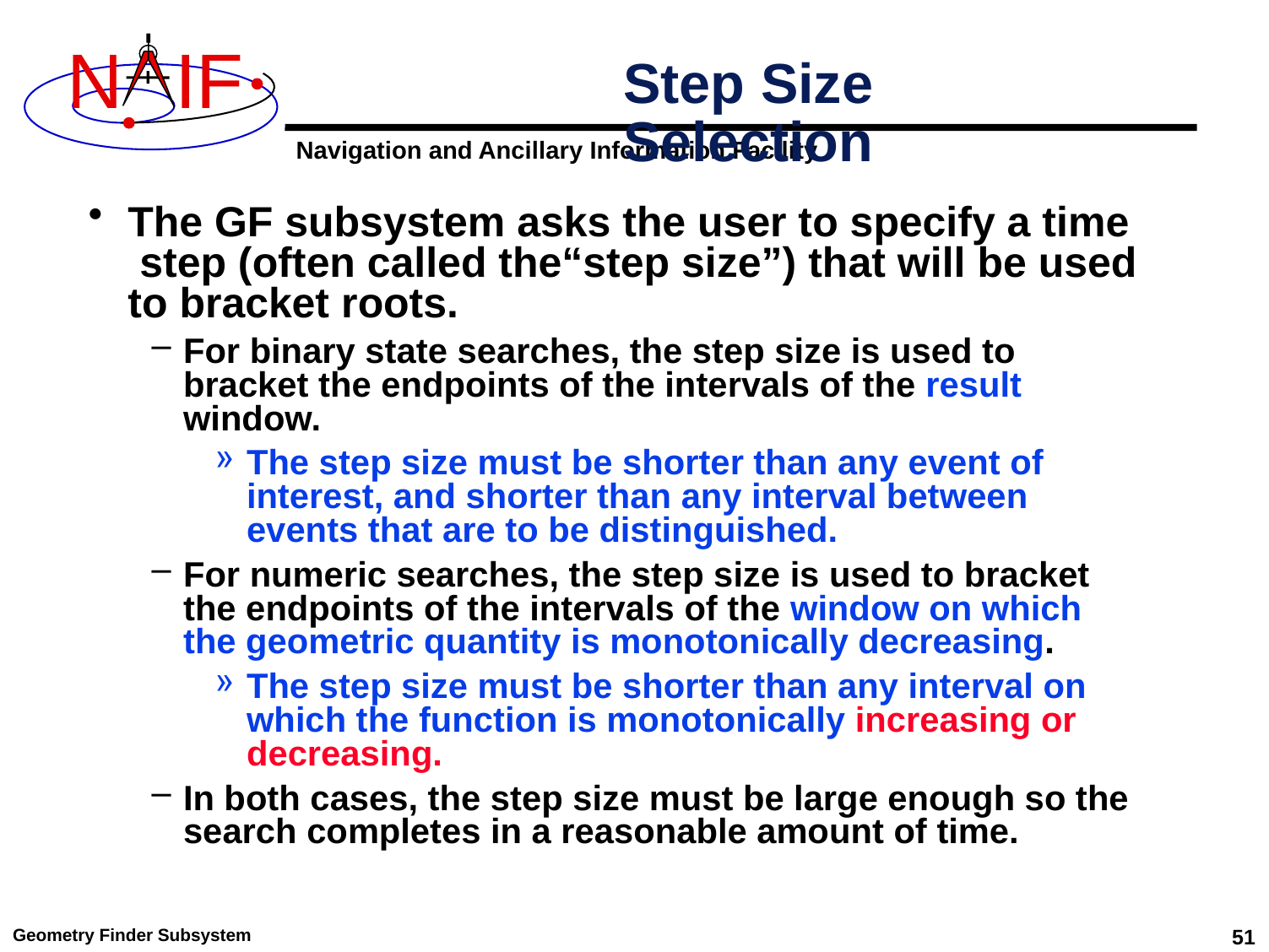

# Step Size Selection

The GF subsystem asks the user to specify a time  step (often called the“step size”) that will be used to bracket roots.
For binary state searches, the step size is used to bracket the endpoints of the intervals of the result window.
The step size must be shorter than any event of interest, and shorter than any interval between events that are to be distinguished.
For numeric searches, the step size is used to bracket the endpoints of the intervals of the window on which the geometric quantity is monotonically decreasing.
The step size must be shorter than any interval on which the function is monotonically increasing or decreasing.
In both cases, the step size must be large enough so the search completes in a reasonable amount of time.
Geometry Finder Subsystem
51